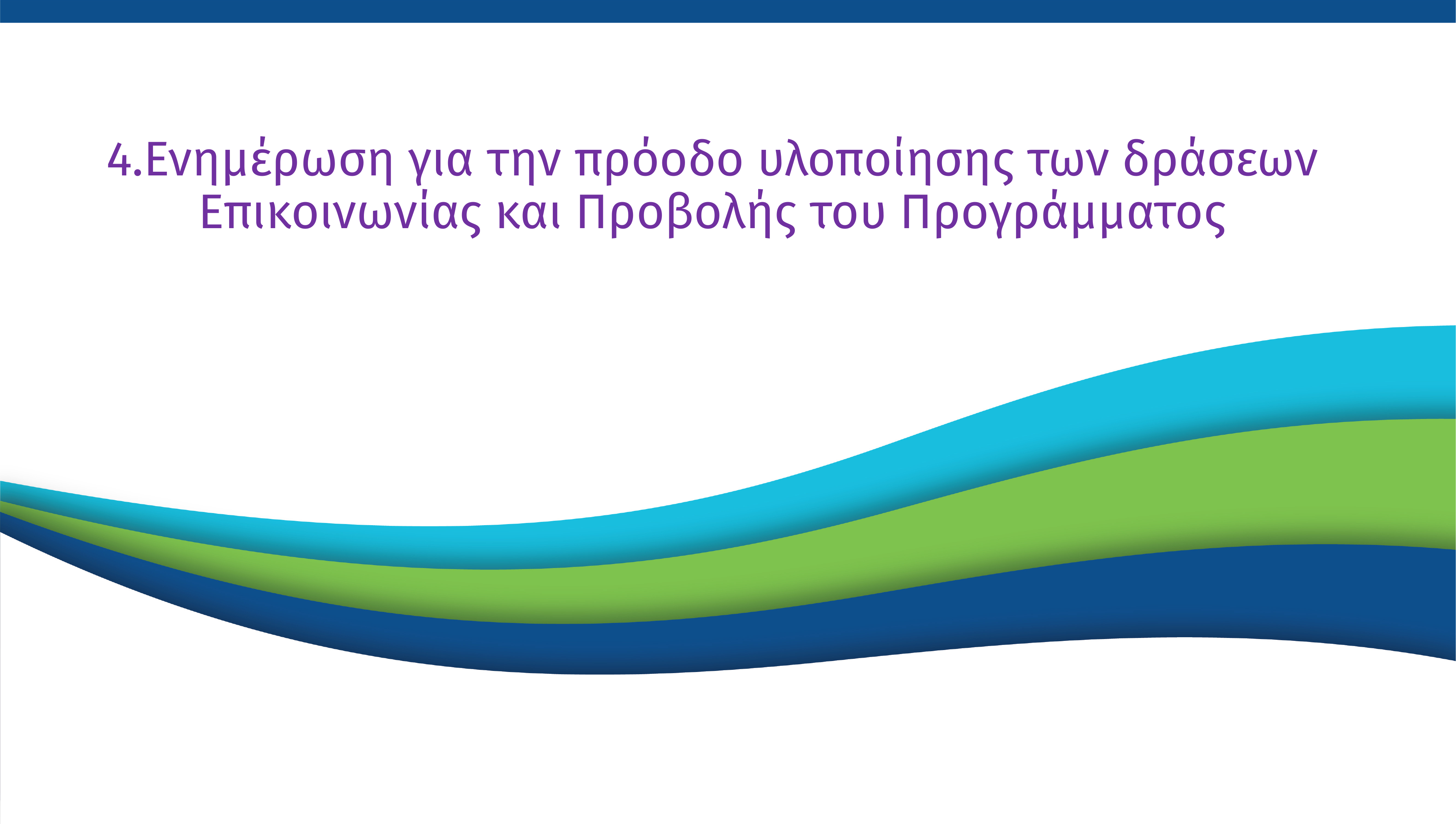

# 4.Ενημέρωση για την πρόοδο υλοποίησης των δράσεων Επικοινωνίας και Προβολής του Προγράμματος